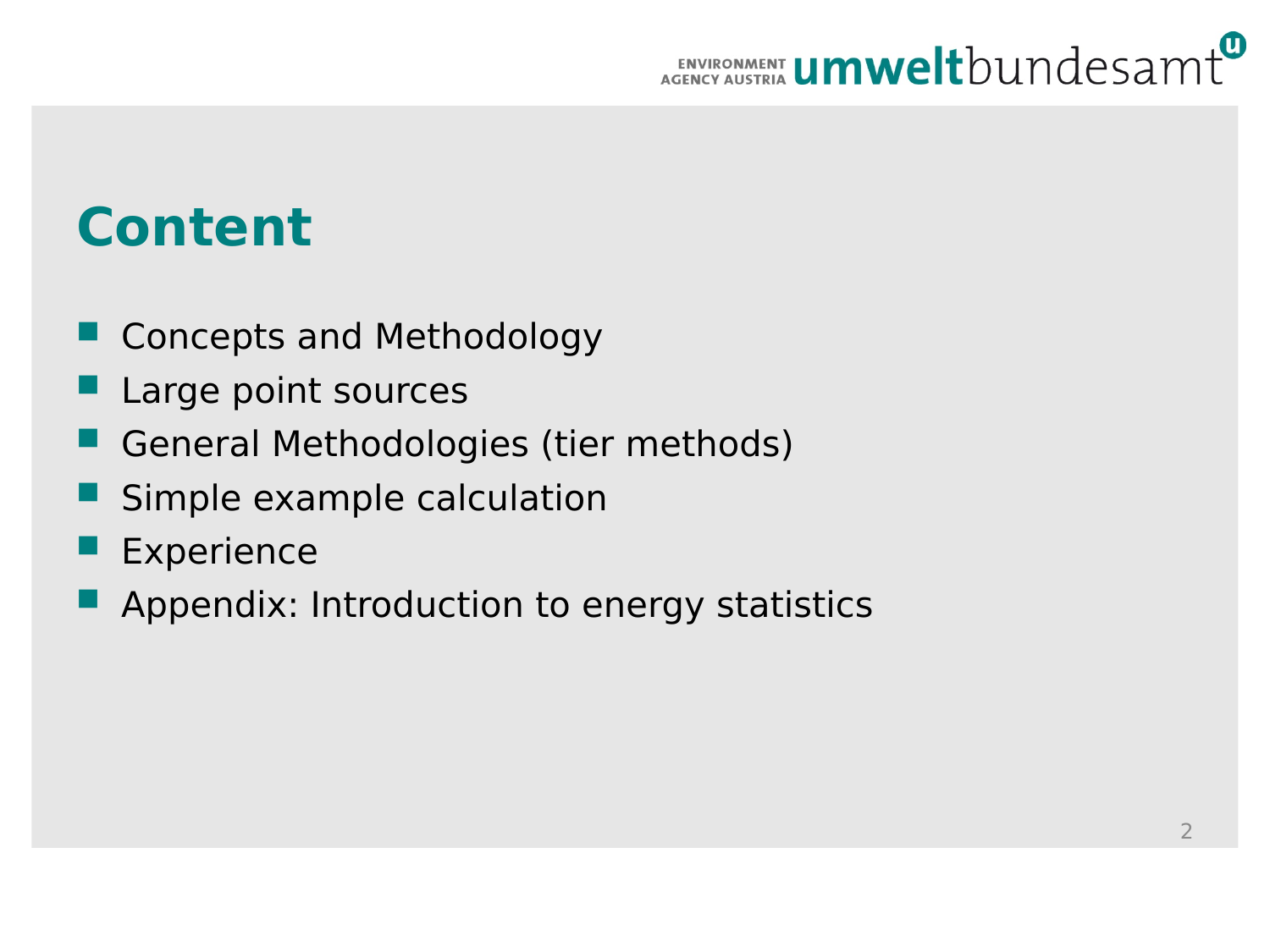

# Content
Concepts and Methodology
Large point sources
General Methodologies (tier methods)
Simple example calculation
Experience
Appendix: Introduction to energy statistics
2